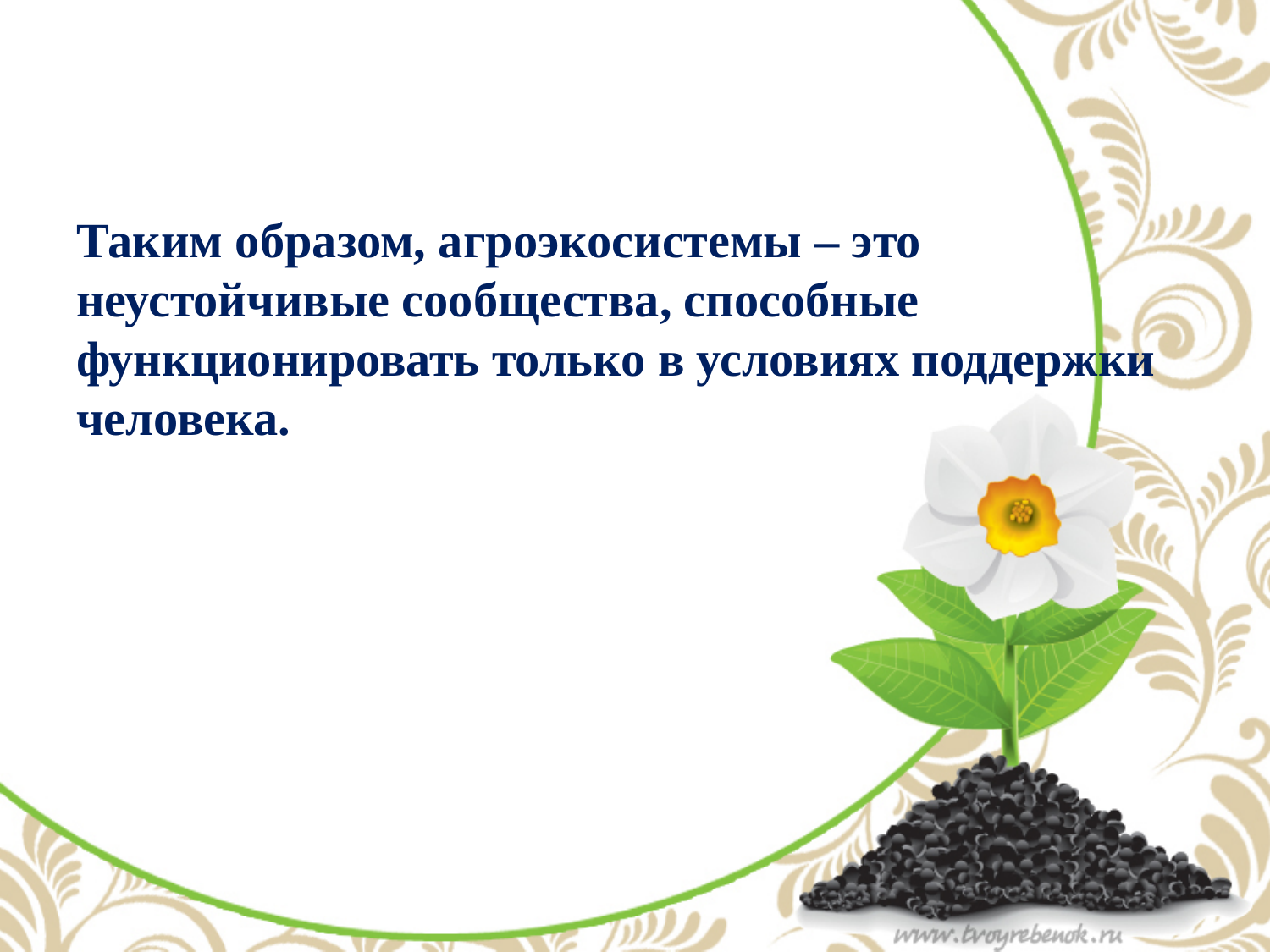

# Таким образом, агроэкосистемы – это неустойчивые сообщества, способные функционировать только в условиях поддержки человека.